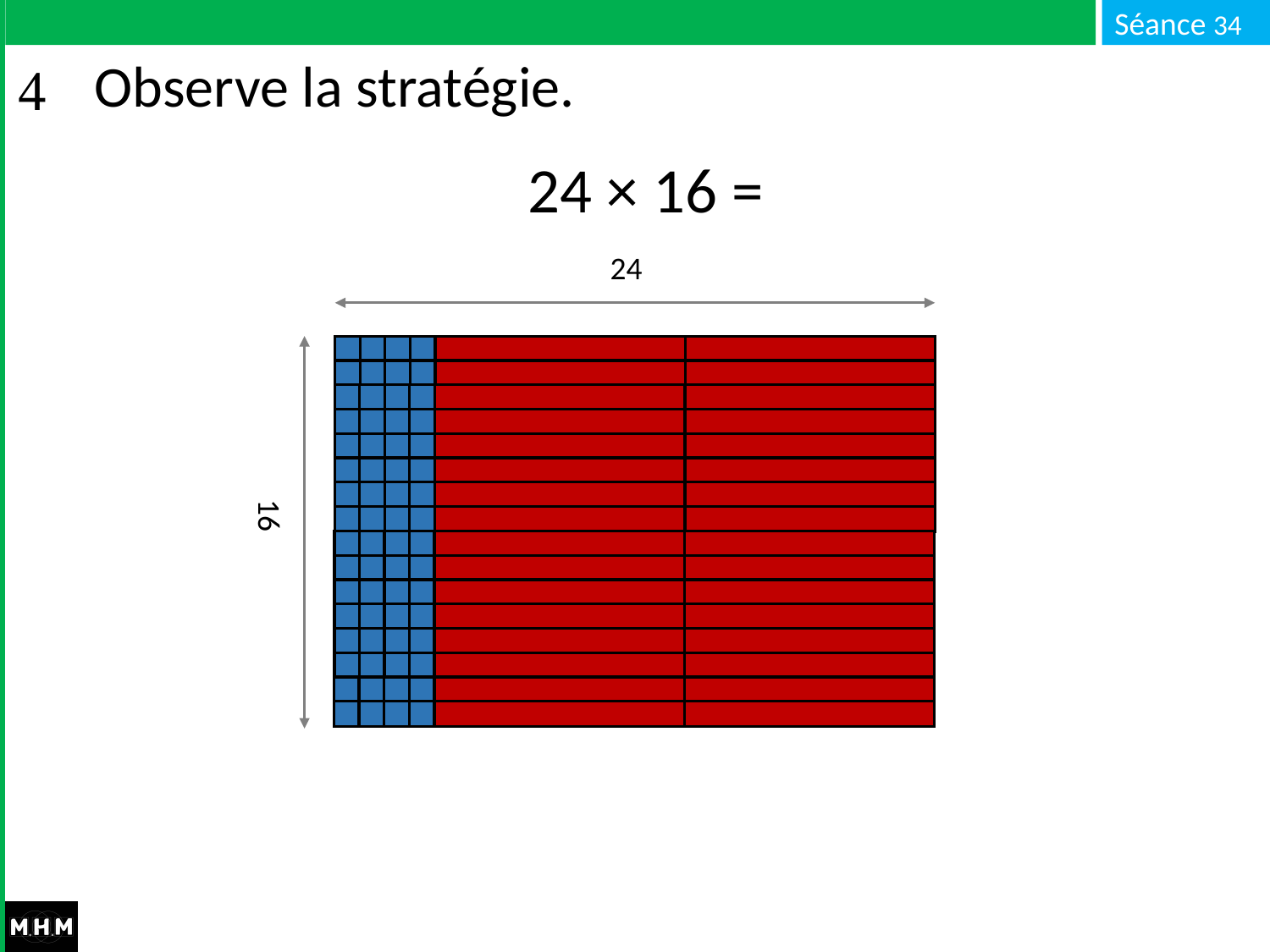

# Observe la stratégie.
24 × 16 =

24

16